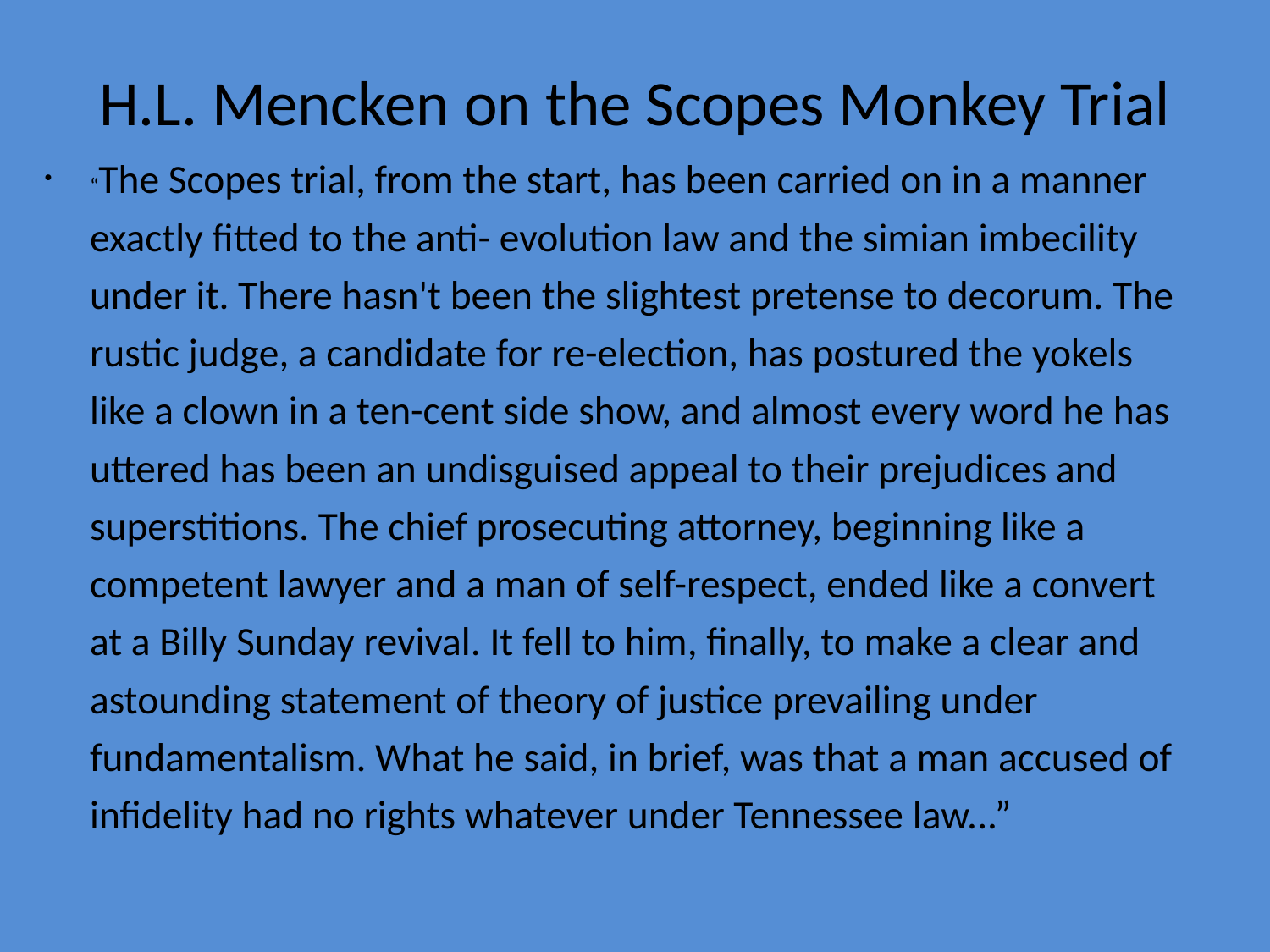

# H.L. Mencken on the Scopes Monkey Trial
“The Scopes trial, from the start, has been carried on in a manner exactly fitted to the anti- evolution law and the simian imbecility under it. There hasn't been the slightest pretense to decorum. The rustic judge, a candidate for re-election, has postured the yokels like a clown in a ten-cent side show, and almost every word he has uttered has been an undisguised appeal to their prejudices and superstitions. The chief prosecuting attorney, beginning like a competent lawyer and a man of self-respect, ended like a convert at a Billy Sunday revival. It fell to him, finally, to make a clear and astounding statement of theory of justice prevailing under fundamentalism. What he said, in brief, was that a man accused of infidelity had no rights whatever under Tennessee law...”